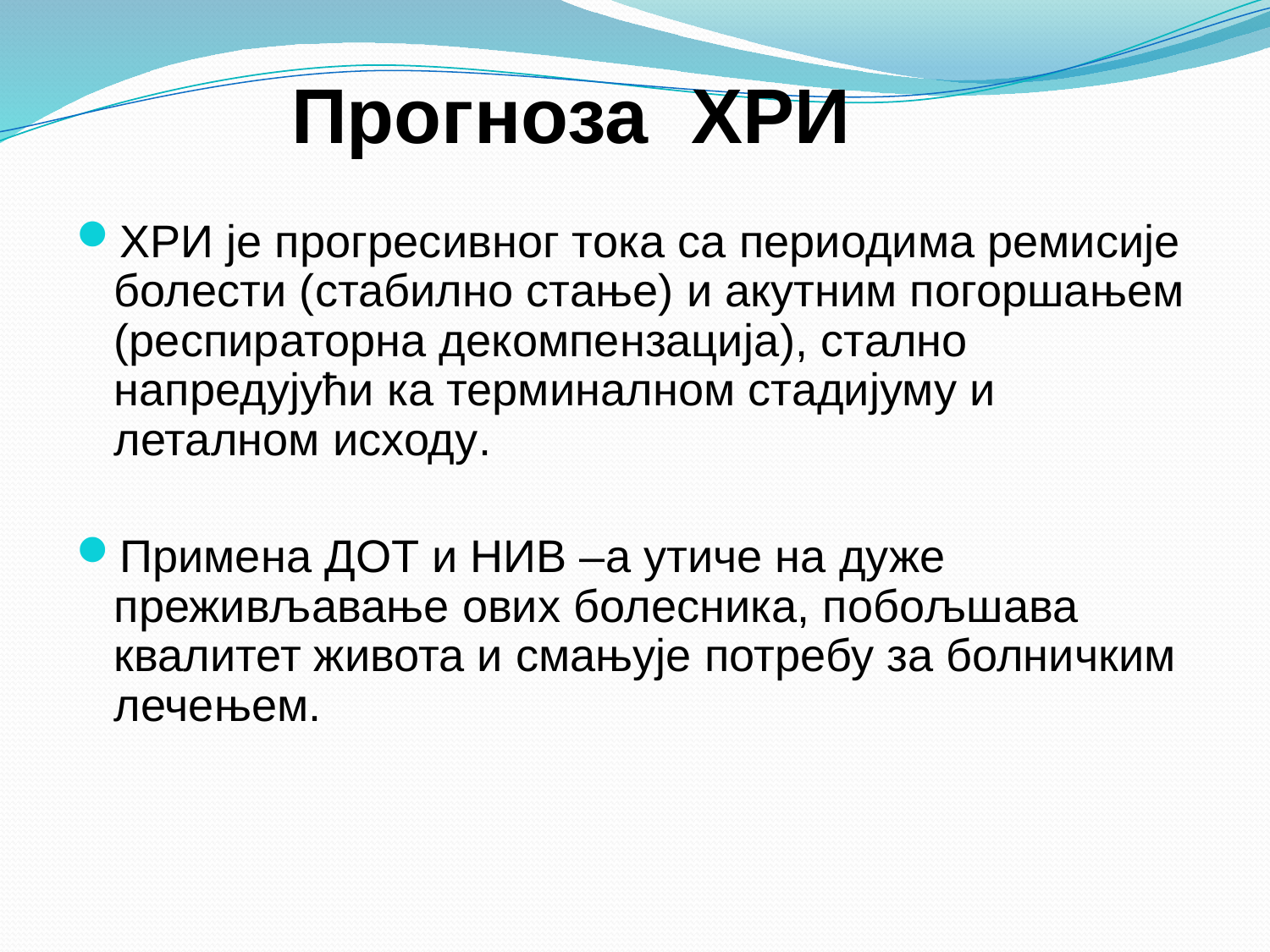

# Прогноза  ХРИ
ХРИ је прогресивног тока са периодима ремисије болести (стабилно стање) и акутним погоршањем (респираторна декомпензација), стално напредујући ка терминалном стадијуму и леталном исходу.

Примена ДОТ и НИВ –а утиче на дуже преживљавање ових болесника, побољшава квалитет живота и смањује потребу за болничким лечењем.